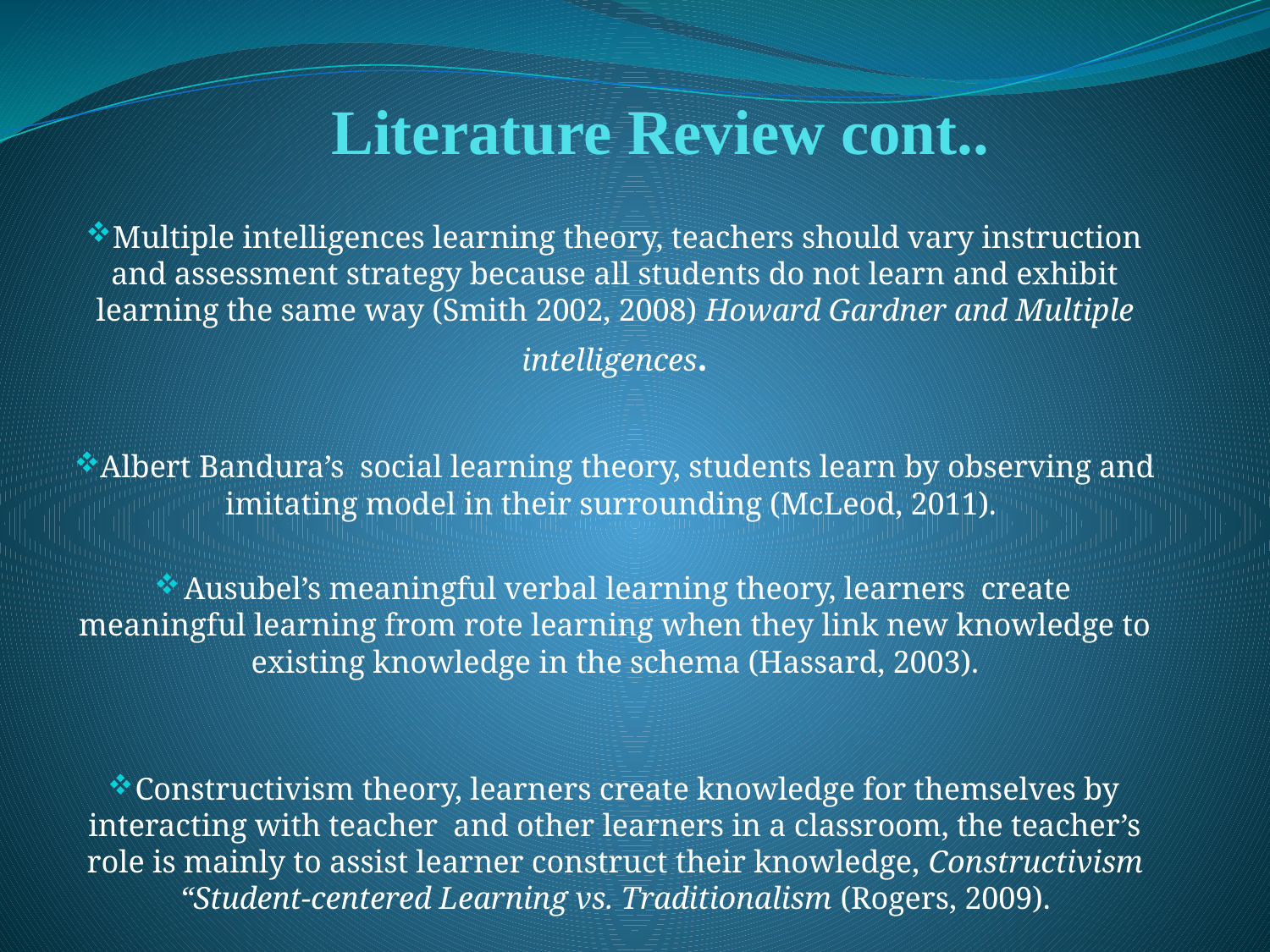

# Literature Review cont..
Multiple intelligences learning theory, teachers should vary instruction and assessment strategy because all students do not learn and exhibit learning the same way (Smith 2002, 2008) Howard Gardner and Multiple intelligences.

Albert Bandura’s  social learning theory, students learn by observing and imitating model in their surrounding (McLeod, 2011).

Ausubel’s meaningful verbal learning theory, learners  create meaningful learning from rote learning when they link new knowledge to existing knowledge in the schema (Hassard, 2003).

Constructivism theory, learners create knowledge for themselves by interacting with teacher  and other learners in a classroom, the teacher’s role is mainly to assist learner construct their knowledge, Constructivism “Student-centered Learning vs. Traditionalism (Rogers, 2009).